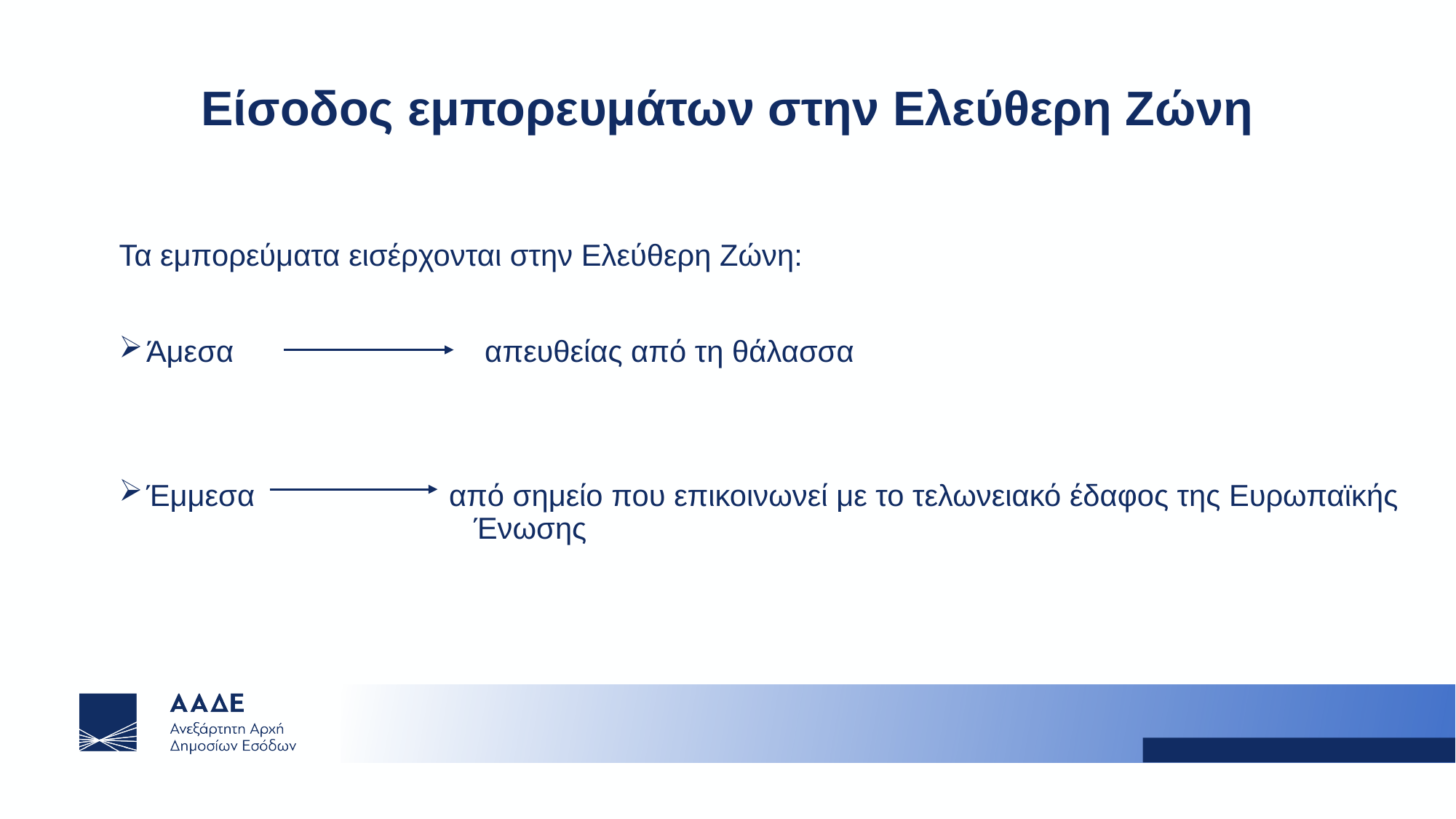

# Είσοδος εμπορευμάτων στην Ελεύθερη Ζώνη

Τα εμπορεύματα εισέρχονται στην Ελεύθερη Ζώνη:

Άμεσα                              απευθείας από τη θάλασσα

Έμμεσα                       από σημείο που επικοινωνεί με το τελωνειακό έδαφος της Ευρωπαϊκής 			Ένωσης